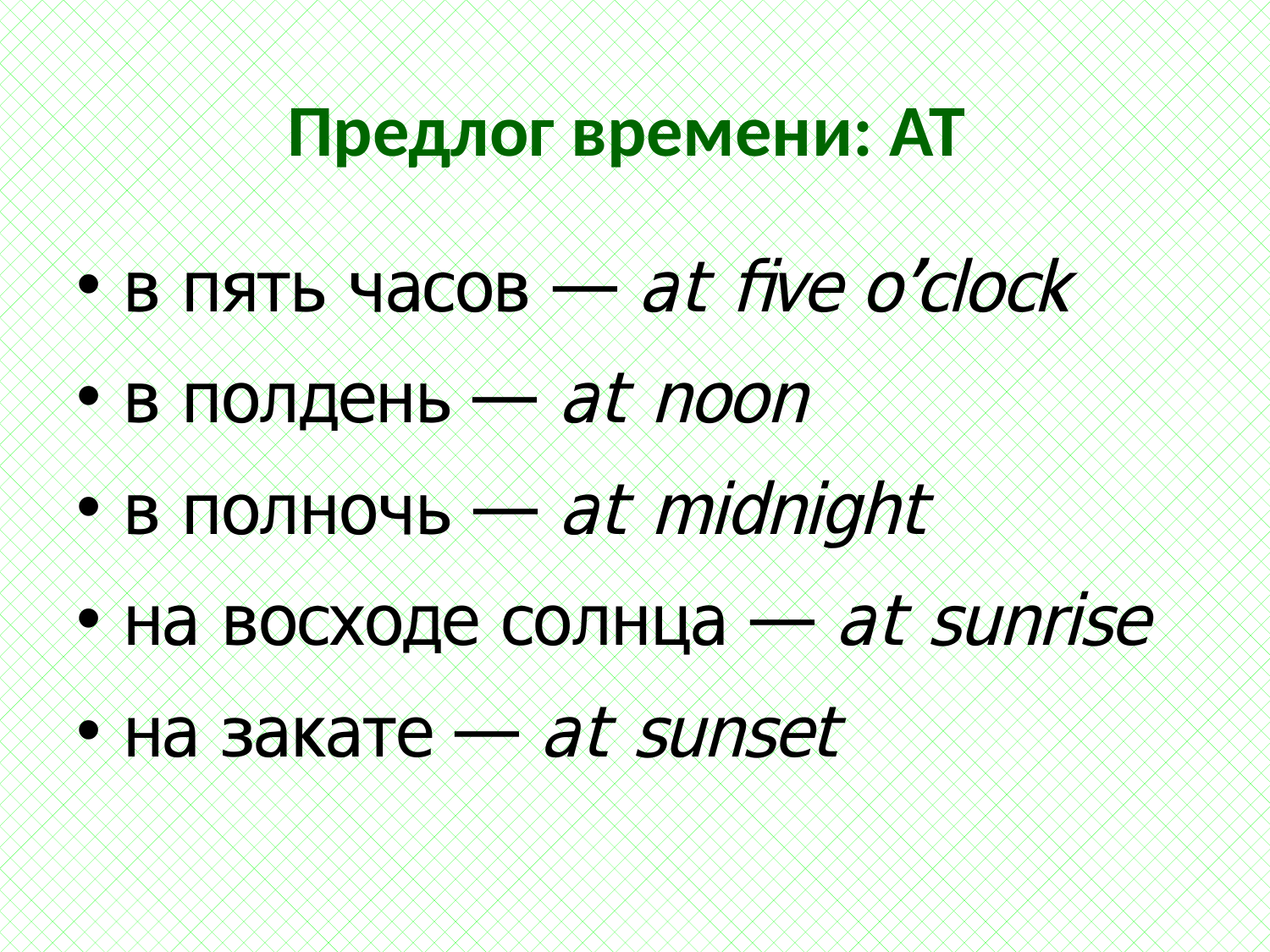

# Предлог времени: АТ
в пять часов — at five o’clock
в полдень — at noon
в полночь — at midnight
на восходе солнца — at sunrise
на закате — at sunset